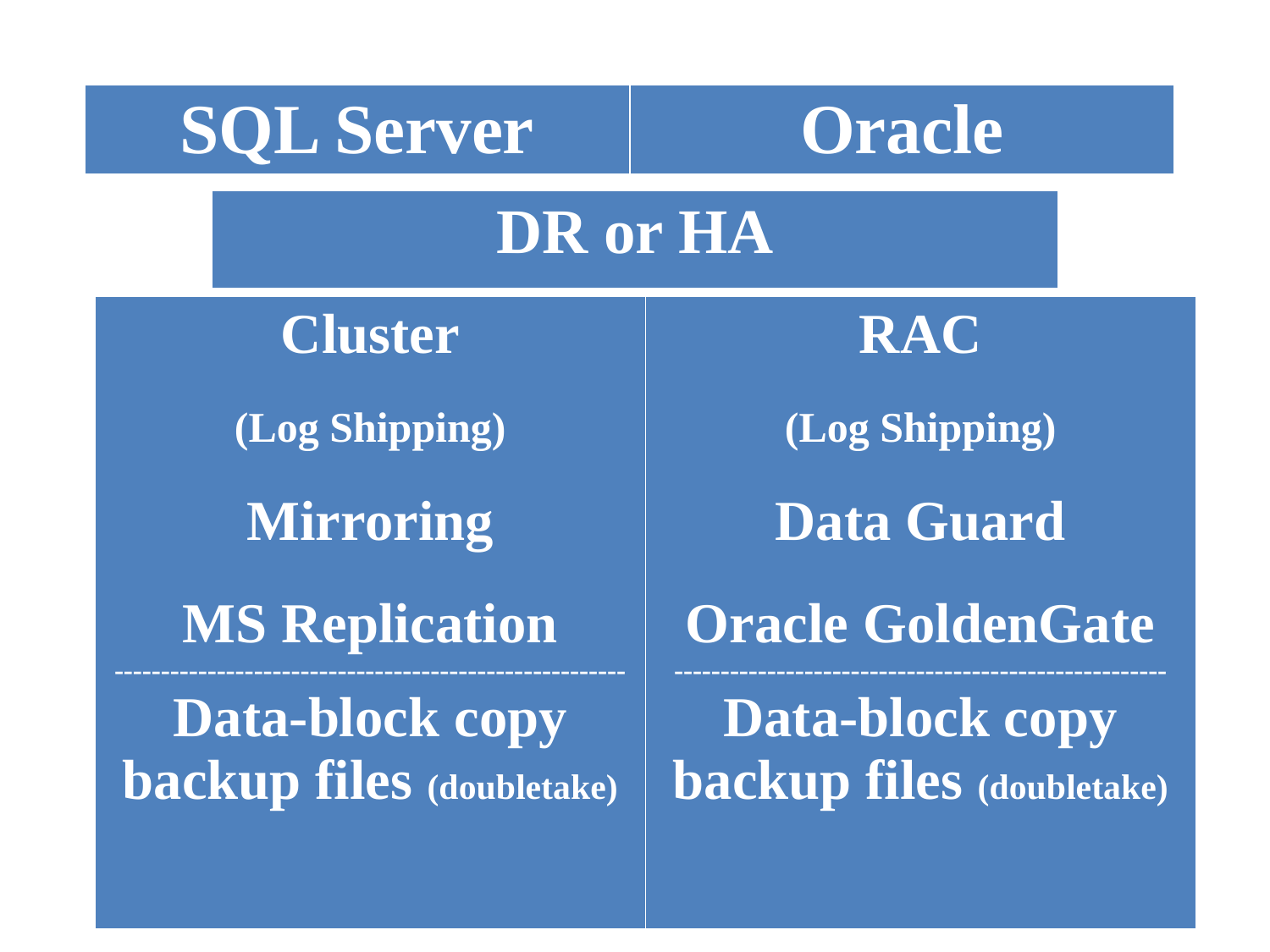

| SQL Server | Oracle |
| --- | --- |
| DR or HA |
| --- |
| Cluster (Log Shipping) Mirroring MS Replication ------------------------------------------------------- Data-block copy backup files (doubletake) | RAC (Log Shipping) Data Guard Oracle GoldenGate ----------------------------------------------------- Data-block copy backup files (doubletake) |
| --- | --- |